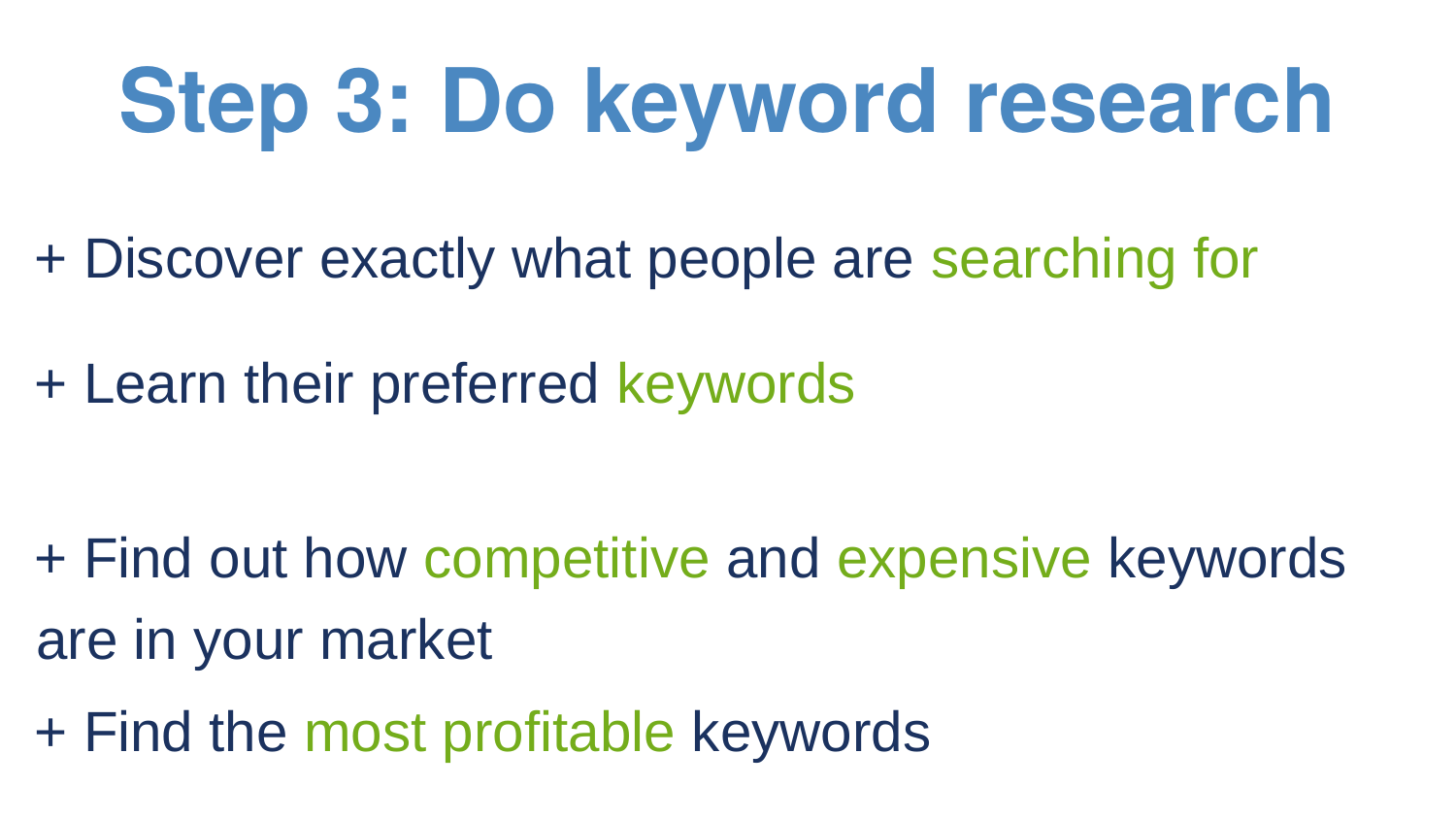

# Step 3: Do keyword research
+ Discover exactly what people are searching for

+ Learn their preferred keywords
+ Find out how competitive and expensive keywords are in your market
+ Find the most profitable keywords